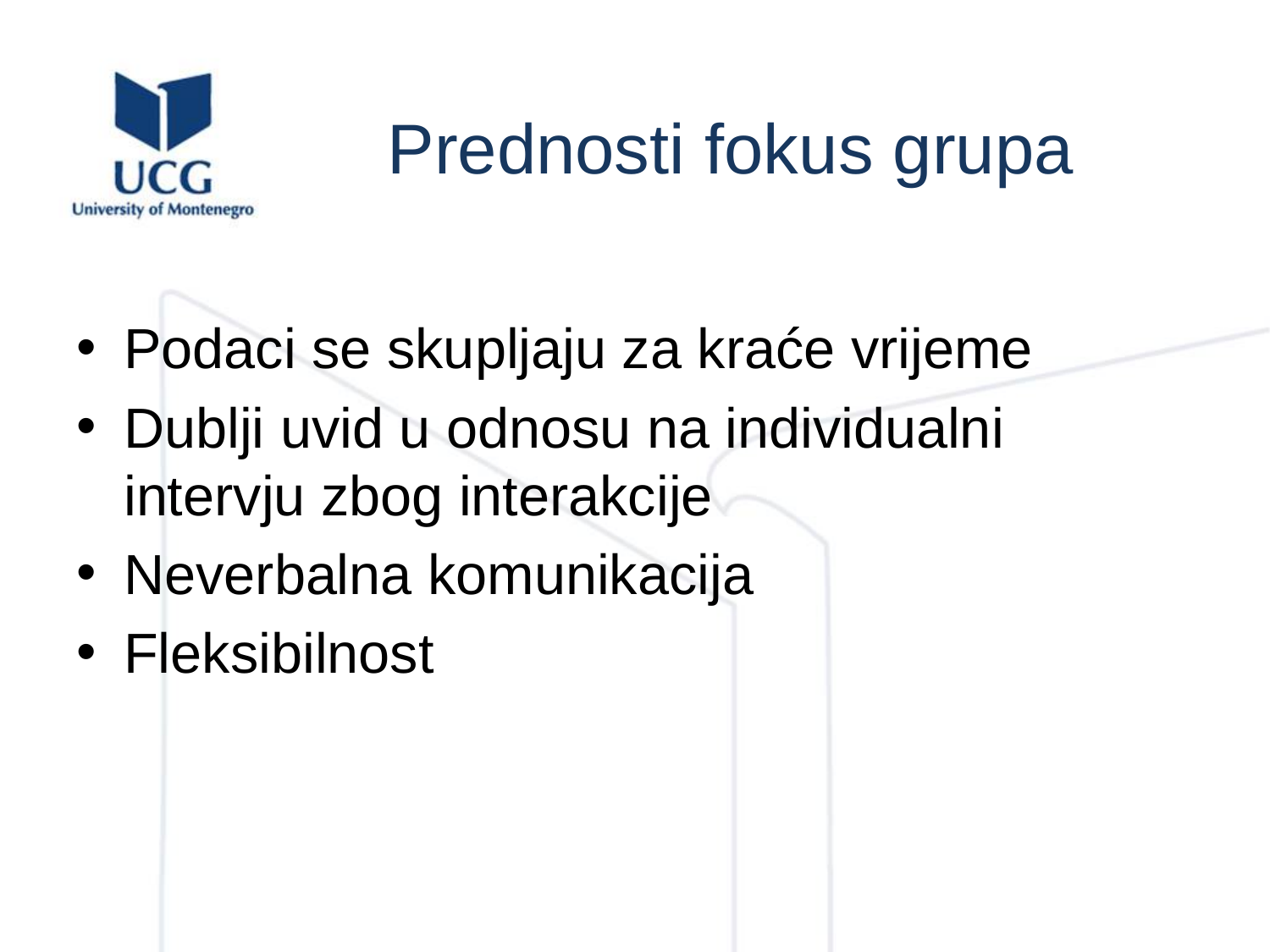

# Prednosti fokus grupa
Podaci se skupljaju za kraće vrijeme
Dublji uvid u odnosu na individualni intervju zbog interakcije
Neverbalna komunikacija
Fleksibilnost